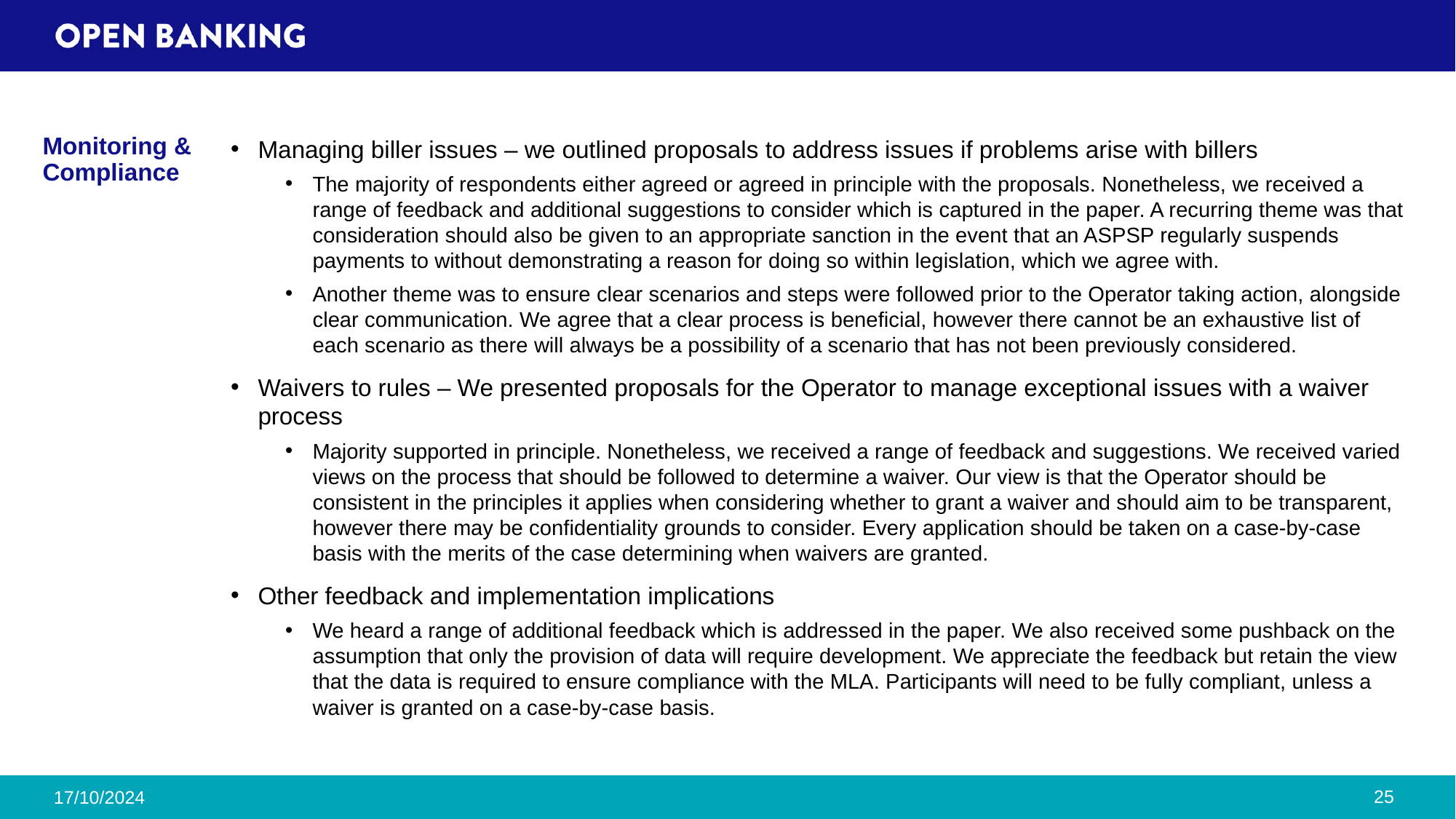

# Monitoring & Compliance
Managing biller issues – we outlined proposals to address issues if problems arise with billers
The majority of respondents either agreed or agreed in principle with the proposals. Nonetheless, we received a range of feedback and additional suggestions to consider which is captured in the paper. A recurring theme was that consideration should also be given to an appropriate sanction in the event that an ASPSP regularly suspends payments to without demonstrating a reason for doing so within legislation, which we agree with.
Another theme was to ensure clear scenarios and steps were followed prior to the Operator taking action, alongside clear communication. We agree that a clear process is beneficial, however there cannot be an exhaustive list of each scenario as there will always be a possibility of a scenario that has not been previously considered.
Waivers to rules – We presented proposals for the Operator to manage exceptional issues with a waiver process
Majority supported in principle. Nonetheless, we received a range of feedback and suggestions. We received varied views on the process that should be followed to determine a waiver. Our view is that the Operator should be consistent in the principles it applies when considering whether to grant a waiver and should aim to be transparent, however there may be confidentiality grounds to consider. Every application should be taken on a case-by-case basis with the merits of the case determining when waivers are granted.
Other feedback and implementation implications
We heard a range of additional feedback which is addressed in the paper. We also received some pushback on the assumption that only the provision of data will require development. We appreciate the feedback but retain the view that the data is required to ensure compliance with the MLA. Participants will need to be fully compliant, unless a waiver is granted on a case-by-case basis.

25
17/10/2024